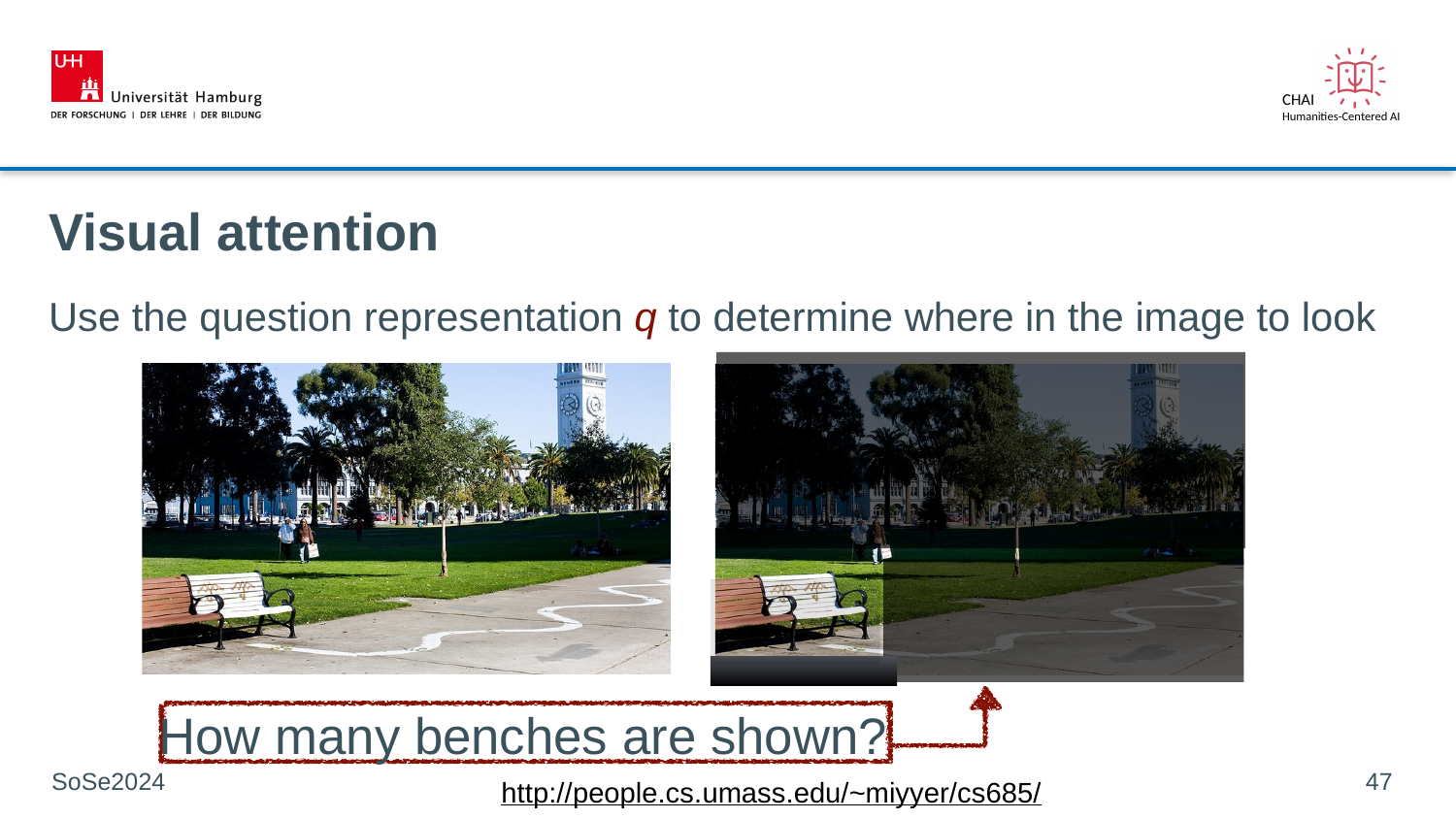

# Visual attention
Use the question representation q to determine where in the image to look

How many benches are shown?
SoSe2024
47
http://people.cs.umass.edu/~miyyer/cs685/